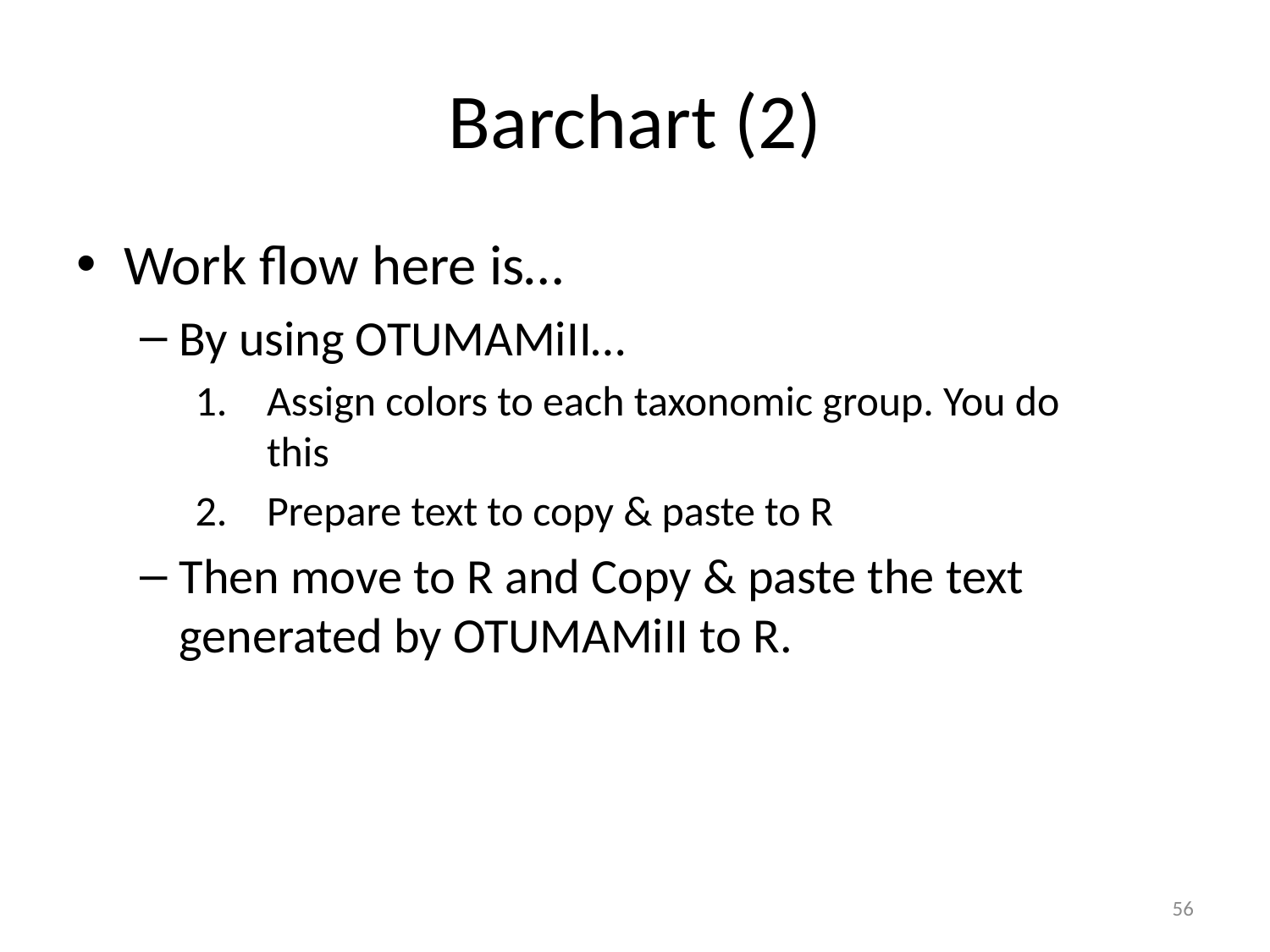

# Barchart (2)
Work flow here is…
By using OTUMAMiII…
Assign colors to each taxonomic group. You do this
Prepare text to copy & paste to R
Then move to R and Copy & paste the text generated by OTUMAMiII to R.

56